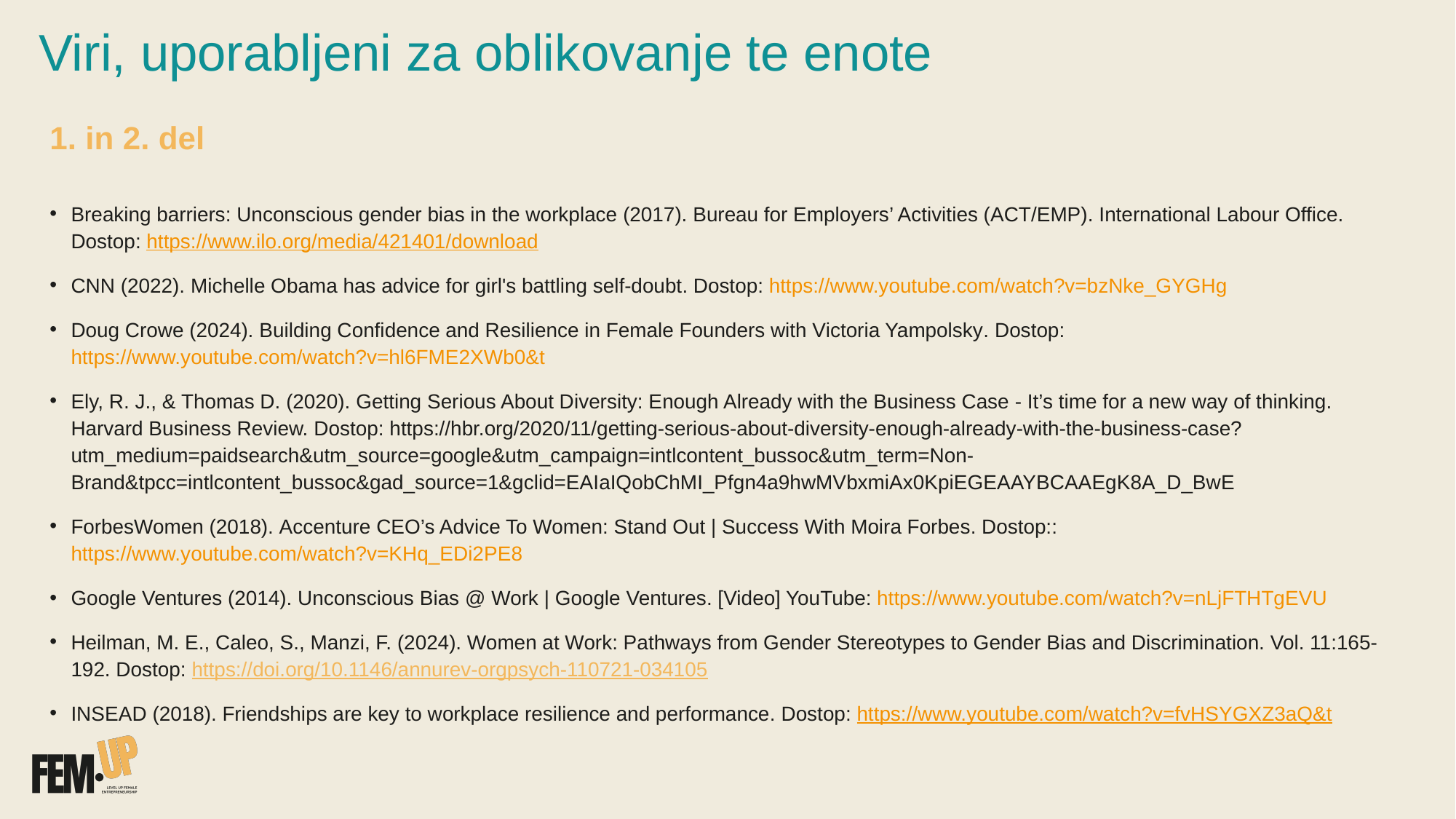

# Viri, uporabljeni za oblikovanje te enote
1. in 2. del

Breaking barriers: Unconscious gender bias in the workplace (2017). Bureau for Employers’ Activities (ACT/EMP). International Labour Office. Dostop: https://www.ilo.org/media/421401/download
CNN (2022). Michelle Obama has advice for girl's battling self-doubt. Dostop: https://www.youtube.com/watch?v=bzNke_GYGHg
Doug Crowe (2024). Building Confidence and Resilience in Female Founders with Victoria Yampolsky. Dostop: https://www.youtube.com/watch?v=hl6FME2XWb0&t
Ely, R. J., & Thomas D. (2020). Getting Serious About Diversity: Enough Already with the Business Case - It’s time for a new way of thinking. Harvard Business Review. Dostop: https://hbr.org/2020/11/getting-serious-about-diversity-enough-already-with-the-business-case?utm_medium=paidsearch&utm_source=google&utm_campaign=intlcontent_bussoc&utm_term=Non-Brand&tpcc=intlcontent_bussoc&gad_source=1&gclid=EAIaIQobChMI_Pfgn4a9hwMVbxmiAx0KpiEGEAAYBCAAEgK8A_D_BwE
ForbesWomen (2018). Accenture CEO’s Advice To Women: Stand Out | Success With Moira Forbes. Dostop:: https://www.youtube.com/watch?v=KHq_EDi2PE8
Google Ventures (2014). Unconscious Bias @ Work | Google Ventures. [Video] YouTube: https://www.youtube.com/watch?v=nLjFTHTgEVU
Heilman, M. E., Caleo, S., Manzi, F. (2024). Women at Work: Pathways from Gender Stereotypes to Gender Bias and Discrimination. Vol. 11:165-192. Dostop: https://doi.org/10.1146/annurev-orgpsych-110721-034105
INSEAD (2018). Friendships are key to workplace resilience and performance. Dostop: https://www.youtube.com/watch?v=fvHSYGXZ3aQ&t